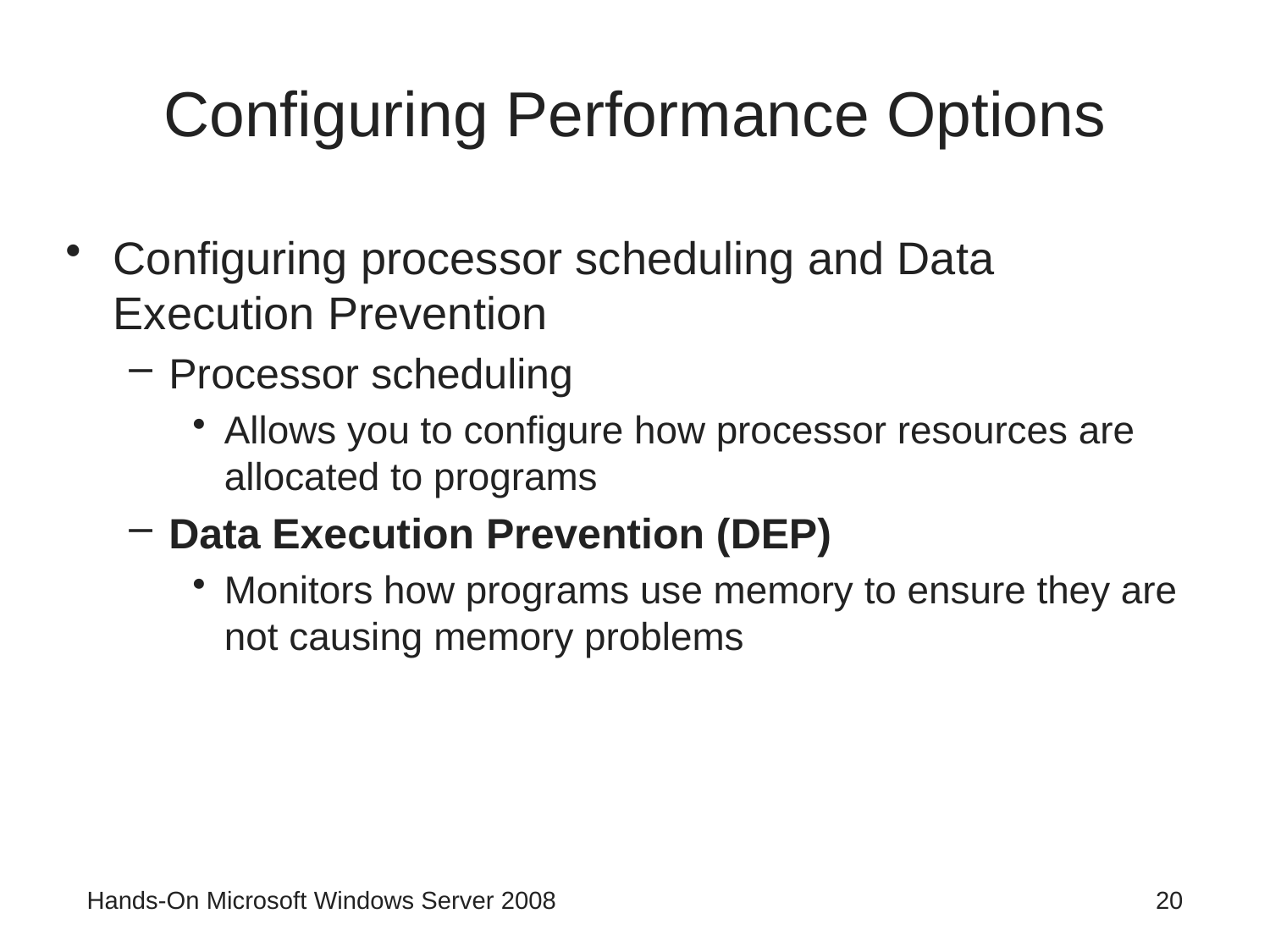

# Configuring Performance Options
Configuring processor scheduling and Data Execution Prevention
Processor scheduling
Allows you to configure how processor resources are allocated to programs
Data Execution Prevention (DEP)
Monitors how programs use memory to ensure they are not causing memory problems
Hands-On Microsoft Windows Server 2008
20